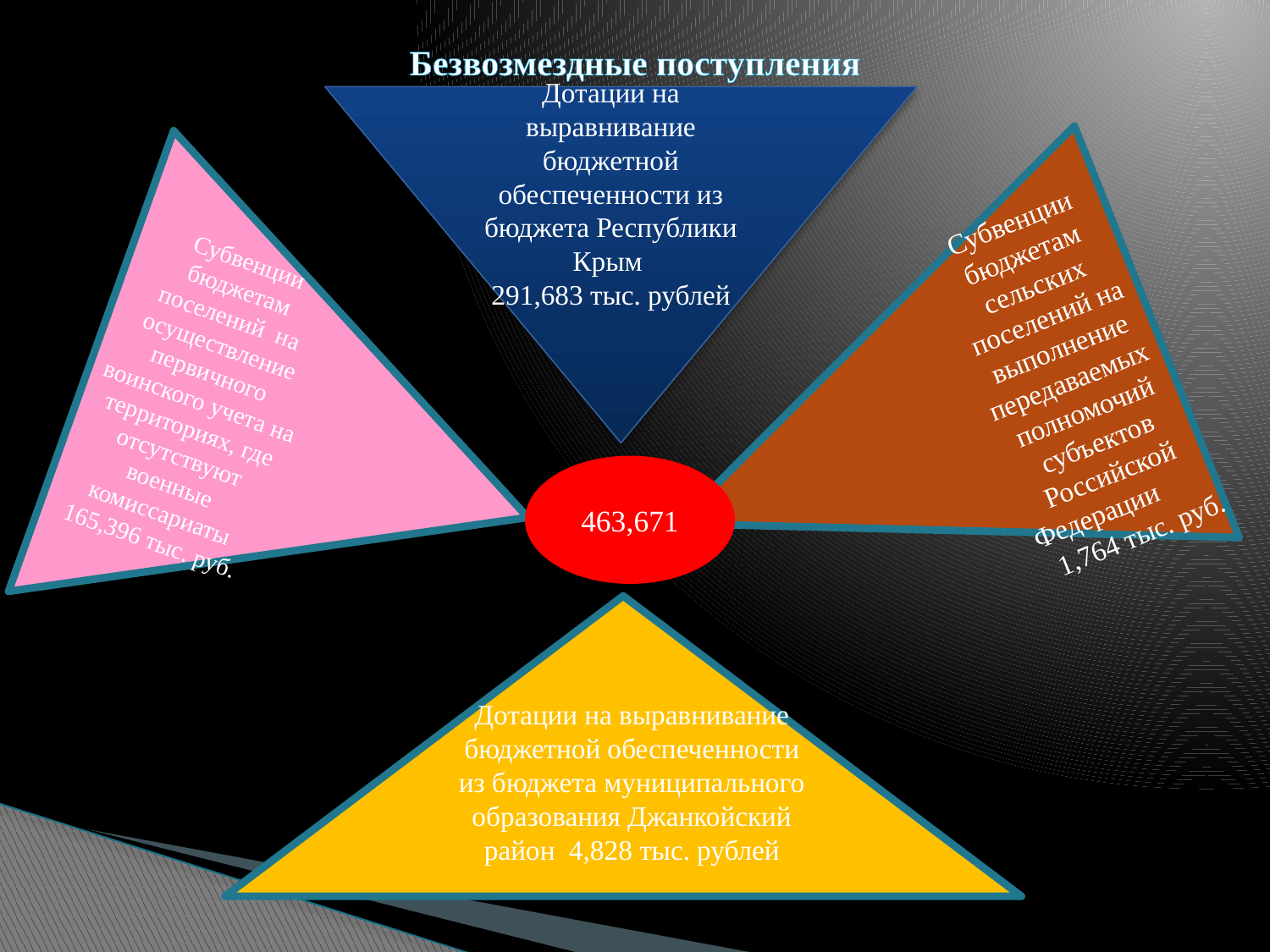

# Безвозмездные поступления

Дотации на выравнивание бюджетной обеспеченности из бюджета Республики Крым
291,683 тыс. рублей

Субвенции бюджетам сельских поселений на выполнение передаваемых  полномочий субъектов Российской Федерации           1,764 тыс. руб.
Субвенции бюджетам поселений  на осуществление первичного воинского учета на территориях, где отсутствуют военные комиссариаты
165,396 тыс. руб.
463,671
Дотации на выравнивание бюджетной обеспеченности из бюджета муниципального образования Джанкойский район  4,828 тыс. рублей